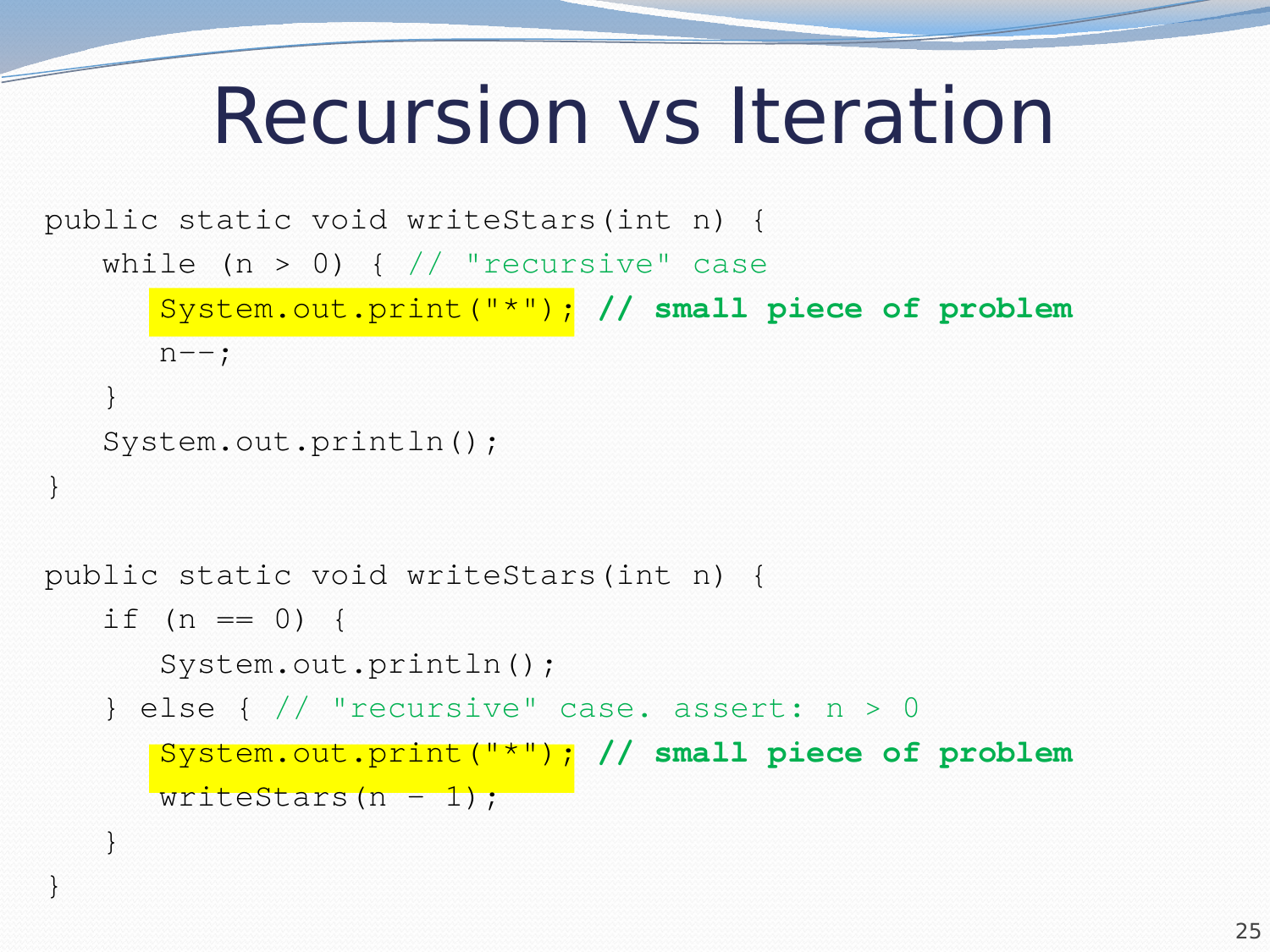

# Recursion vs Iteration
public static void writeStars(int n) {
   while (n > 0) { // "recursive" case
      System.out.print("*"); // small piece of problem
      n--;
   }
   System.out.println();
}

public static void writeStars(int n) {
   if (n == 0) {
      System.out.println();
   } else { // "recursive" case. assert: n > 0
      System.out.print("*"); // small piece of problem
      writeStars(n – 1);
   }
}